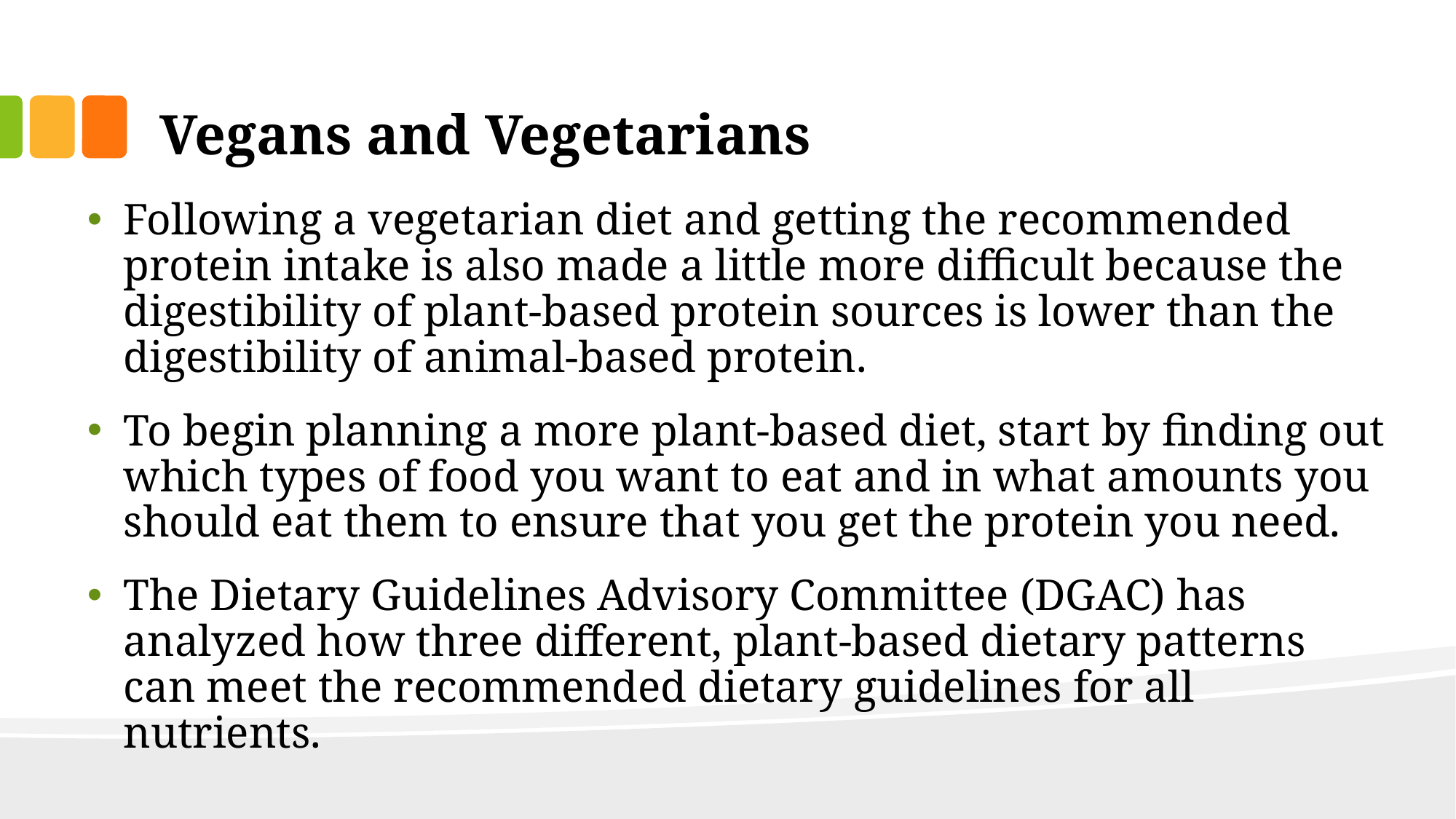

# Vegans and Vegetarians
Following a vegetarian diet and getting the recommended protein intake is also made a little more difficult because the digestibility of plant-based protein sources is lower than the digestibility of animal-based protein.
To begin planning a more plant-based diet, start by finding out which types of food you want to eat and in what amounts you should eat them to ensure that you get the protein you need.
The Dietary Guidelines Advisory Committee (DGAC) has analyzed how three different, plant-based dietary patterns can meet the recommended dietary guidelines for all nutrients.